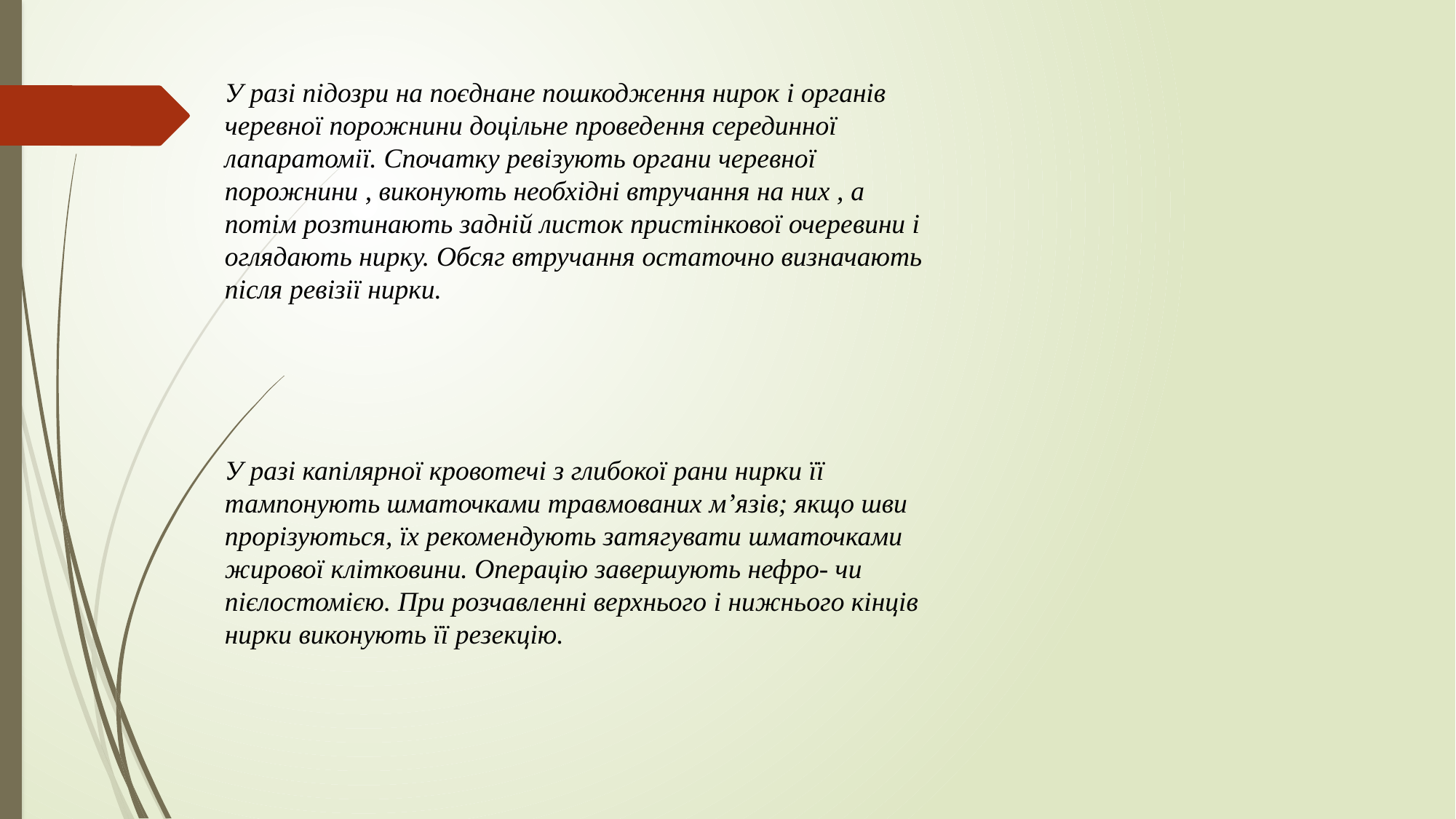

У разі підозри на поєднане пошкодження нирок і органів черевної порожнини доцільне проведення серединної лапаратомії. Спочатку ревізують органи черевної порожнини , виконують необхідні втручання на них , а потім розтинають задній листок пристінкової очеревини і оглядають нирку. Обсяг втручання остаточно визначають після ревізії нирки.

У разі капілярної кровотечі з глибокої рани нирки її тампонують шматочками травмованих м’язів; якщо шви прорізуються, їх рекомендують затягувати шматочками жирової клітковини. Операцію завершують нефро- чи пієлостомією. При розчавленні верхнього і нижнього кінців нирки виконують її резекцію.